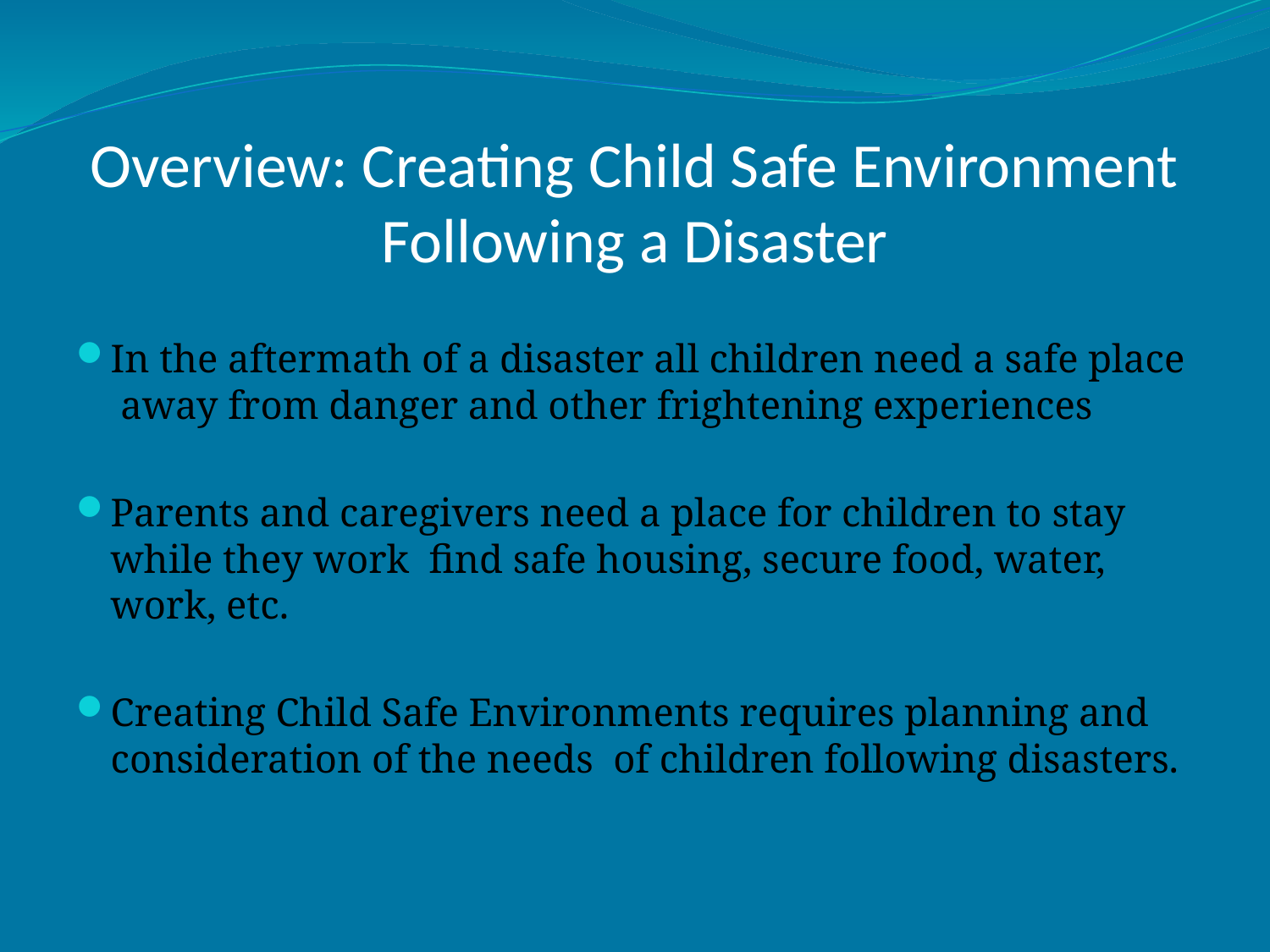

# Overview: Creating Child Safe Environment Following a Disaster
In the aftermath of a disaster all children need a safe place  away from danger and other frightening experiences

Parents and caregivers need a place for children to stay while they work  find safe housing, secure food, water, work, etc.

Creating Child Safe Environments requires planning and consideration of the needs  of children following disasters.